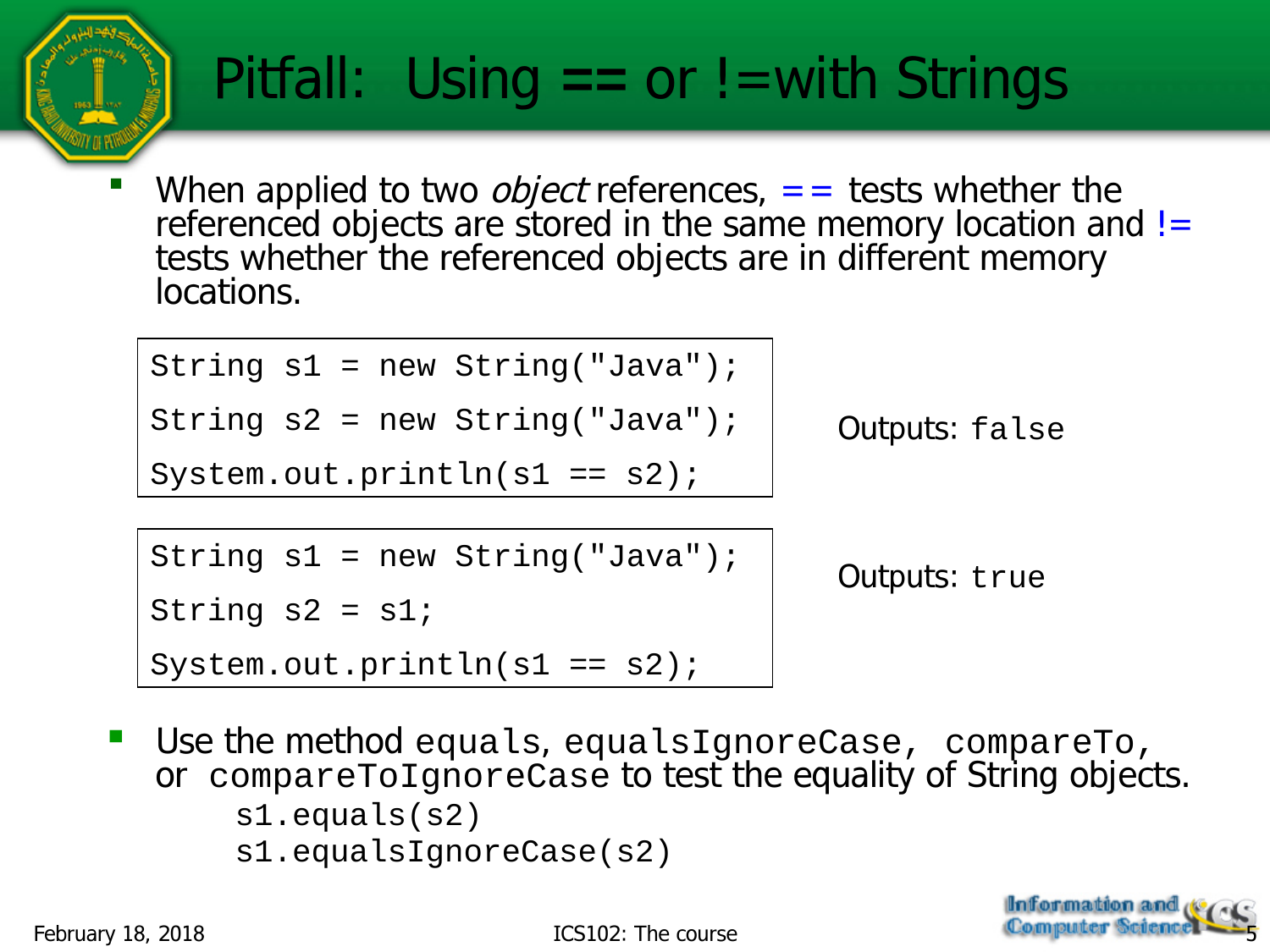

Pitfall:  Using == or !=with Strings
When applied to two object references, == tests whether the referenced objects are stored in the same memory location and != tests whether the referenced objects are in different memory locations.

Use the method equals, equalsIgnoreCase, compareTo, or compareToIgnoreCase to test the equality of String objects.
s1.equals(s2)
s1.equalsIgnoreCase(s2)
String s1 = new String("Java");
String s2 = new String("Java");
System.out.println(s1 == s2);
Outputs: false
String s1 = new String("Java");
String s2 = s1;
System.out.println(s1 == s2);
Outputs: true
February 18, 2018
ICS102: The course
5